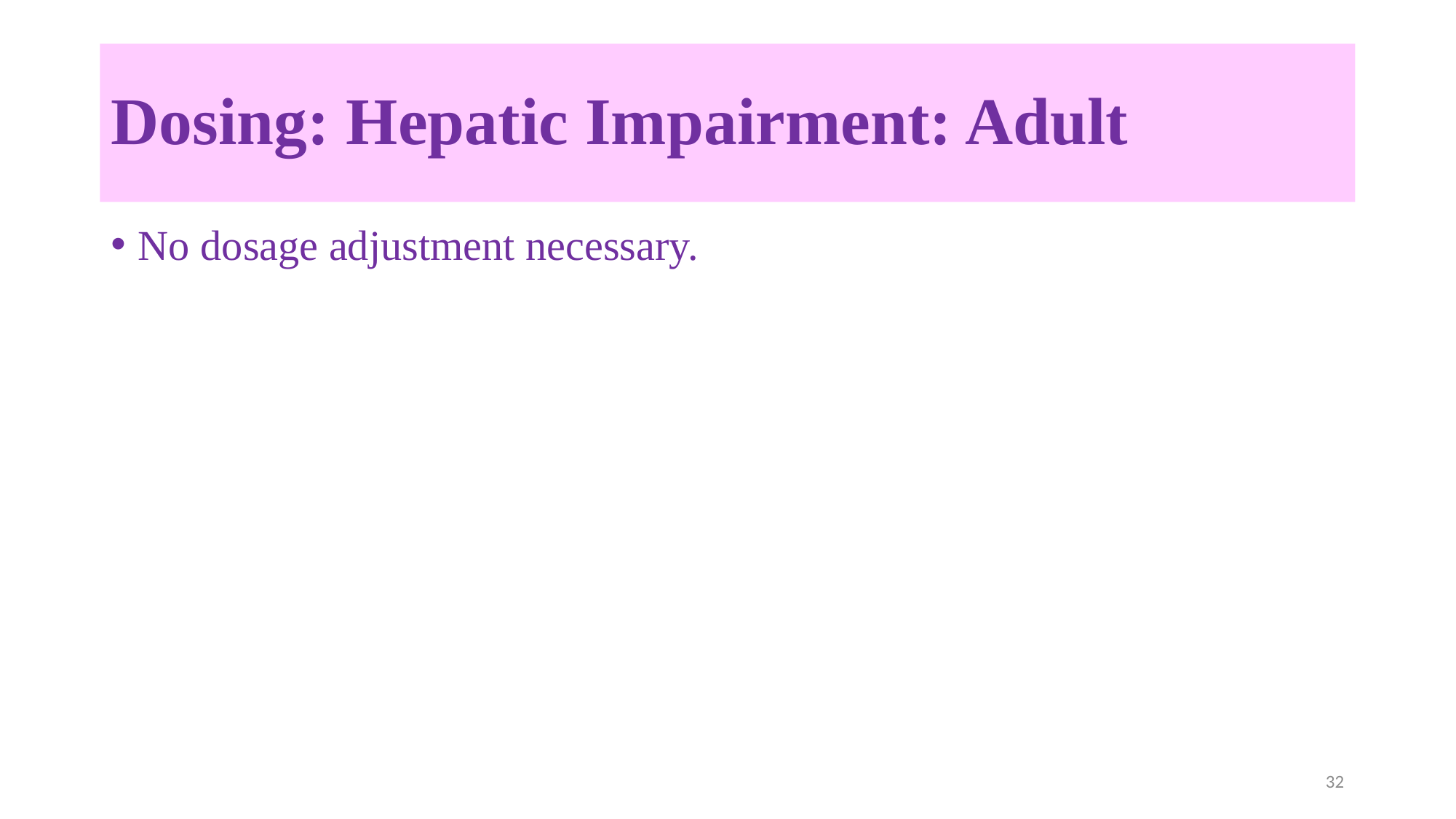

# Dosing: Hepatic Impairment: Adult
No dosage adjustment necessary.
32